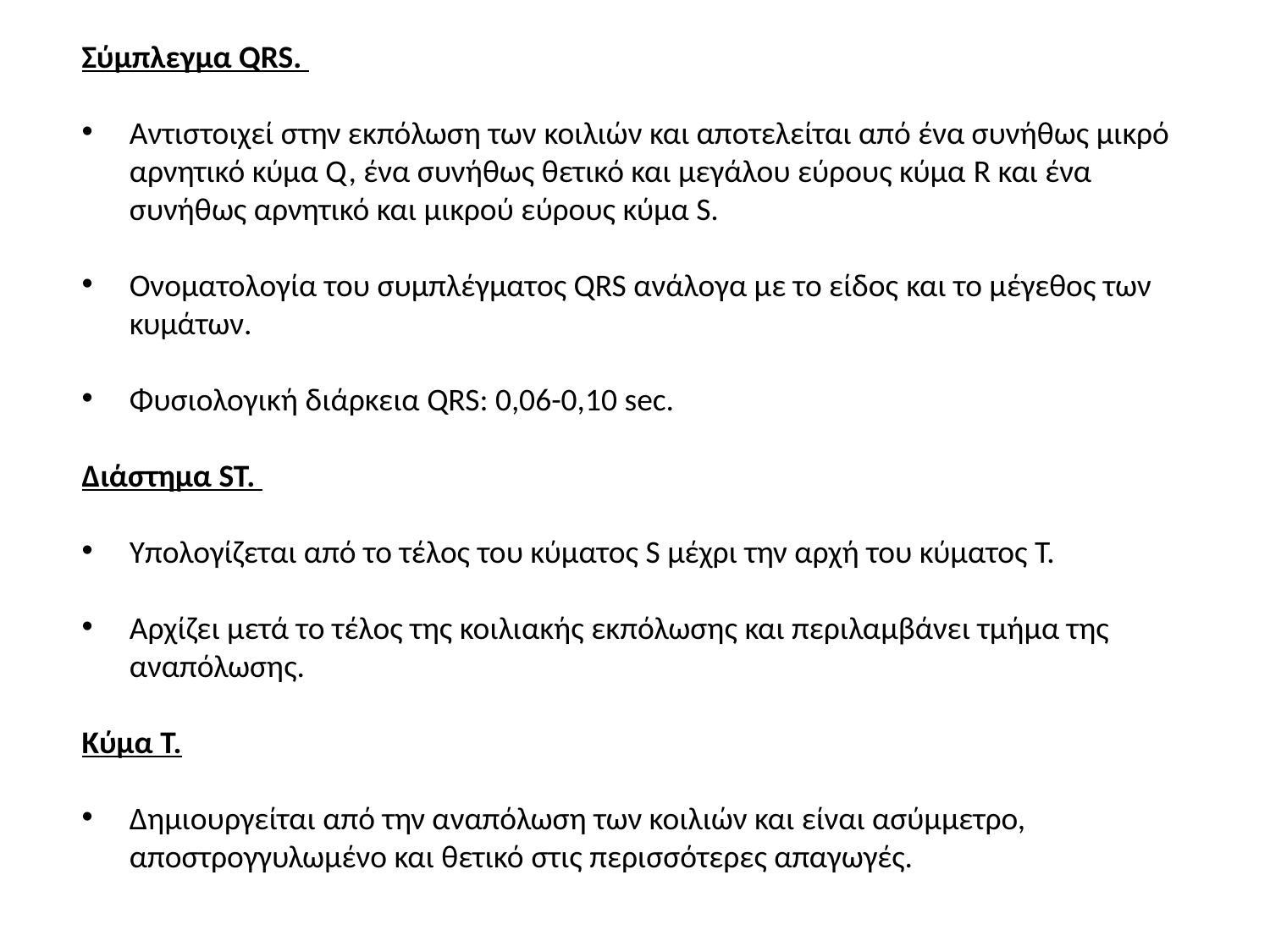

Σύμπλεγμα QRS.

Αντιστοιχεί στην εκπόλωση των κοιλιών και αποτελείται από ένα συνήθως μικρό αρνητικό κύμα Q, ένα συνήθως θετικό και μεγάλου εύρους κύμα R και ένα συνήθως αρνητικό και μικρού εύρους κύμα S.

Ονοματολογία του συμπλέγματος QRS ανάλογα με το είδος και το μέγεθος των κυμάτων.

Φυσιολογική διάρκεια QRS: 0,06-0,10 sec.

Διάστημα ST.

Υπολογίζεται από το τέλος του κύματος S μέχρι την αρχή του κύματος T.

Αρχίζει μετά το τέλος της κοιλιακής εκπόλωσης και περιλαμβάνει τμήμα της αναπόλωσης.

Κύμα T.

Δημιουργείται από την αναπόλωση των κοιλιών και είναι ασύμμετρο, αποστρογγυλωμένο και θετικό στις περισσότερες απαγωγές.